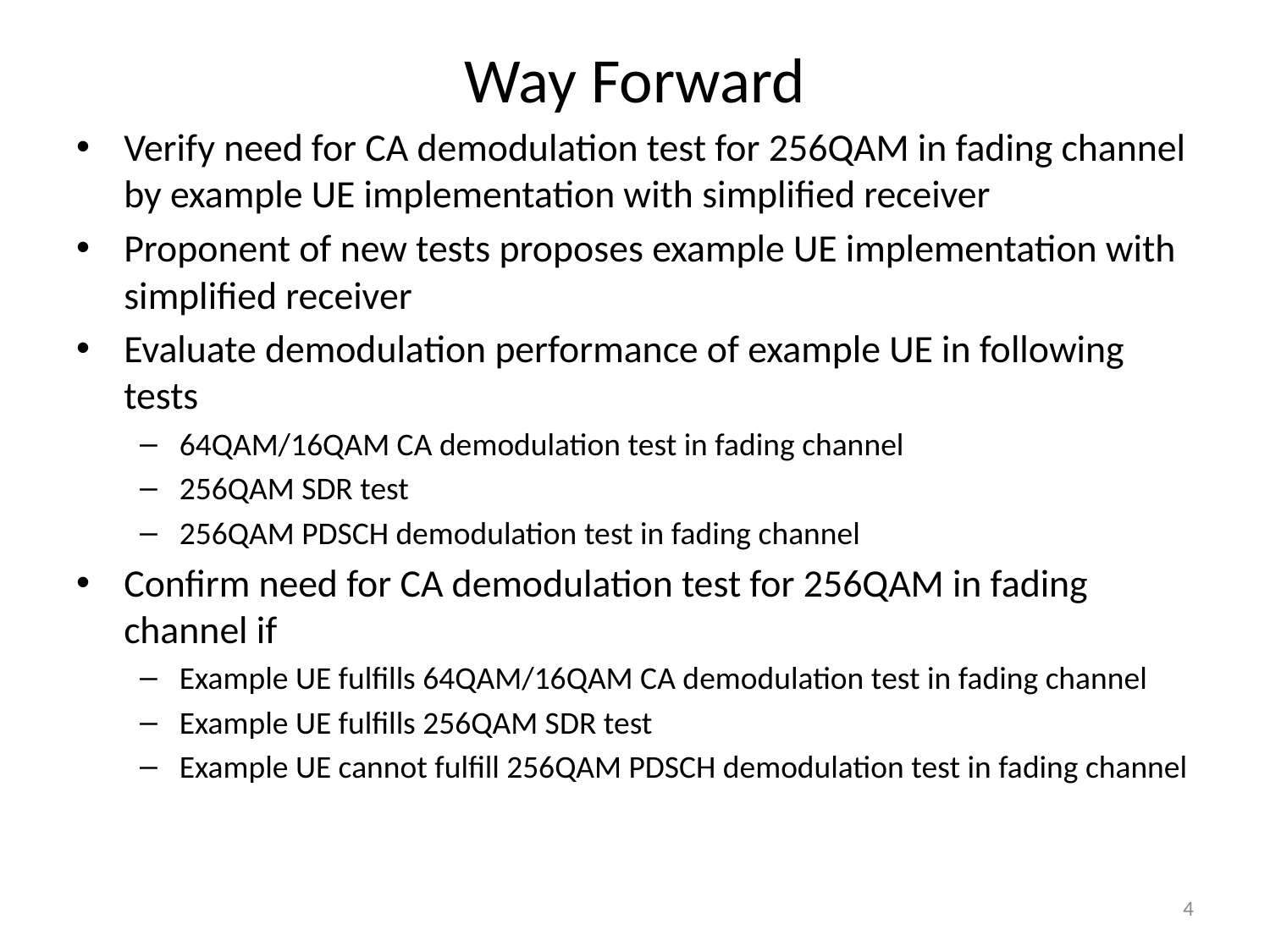

# Way Forward
Verify need for CA demodulation test for 256QAM in fading channel by example UE implementation with simplified receiver
Proponent of new tests proposes example UE implementation with simplified receiver
Evaluate demodulation performance of example UE in following tests
64QAM/16QAM CA demodulation test in fading channel
256QAM SDR test
256QAM PDSCH demodulation test in fading channel
Confirm need for CA demodulation test for 256QAM in fading channel if
Example UE fulfills 64QAM/16QAM CA demodulation test in fading channel
Example UE fulfills 256QAM SDR test
Example UE cannot fulfill 256QAM PDSCH demodulation test in fading channel

4